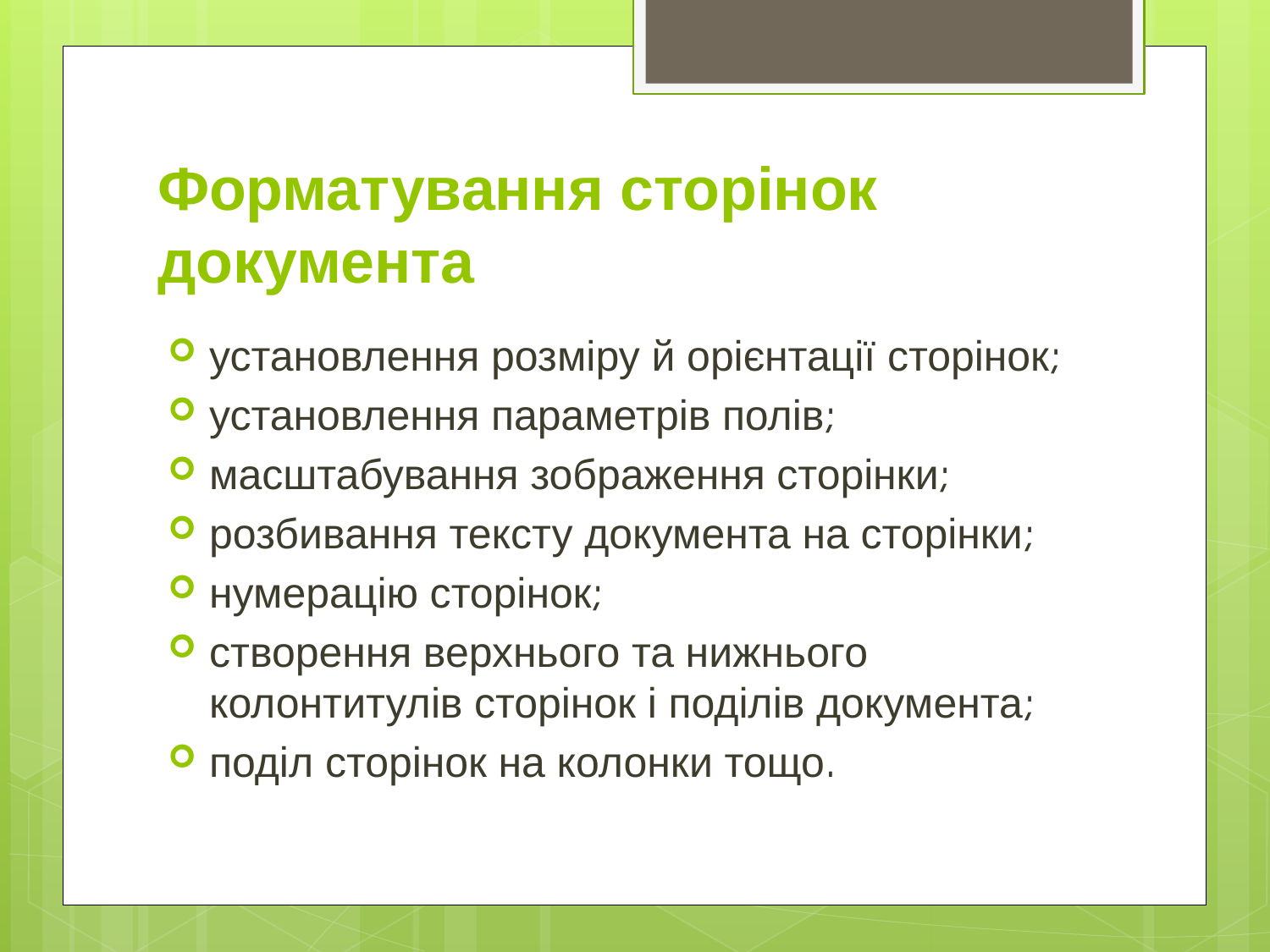

# Форматування сторінок документа
установлення розміру й орієнтації сторінок;
установлення параметрів полів;
масштабування зображення сторінки;
розбивання тексту документа на сторінки;
нумерацію сторінок;
створення верхнього та нижнього колонтитулів сторінок і поділів документа;
поділ сторінок на колонки тощо.